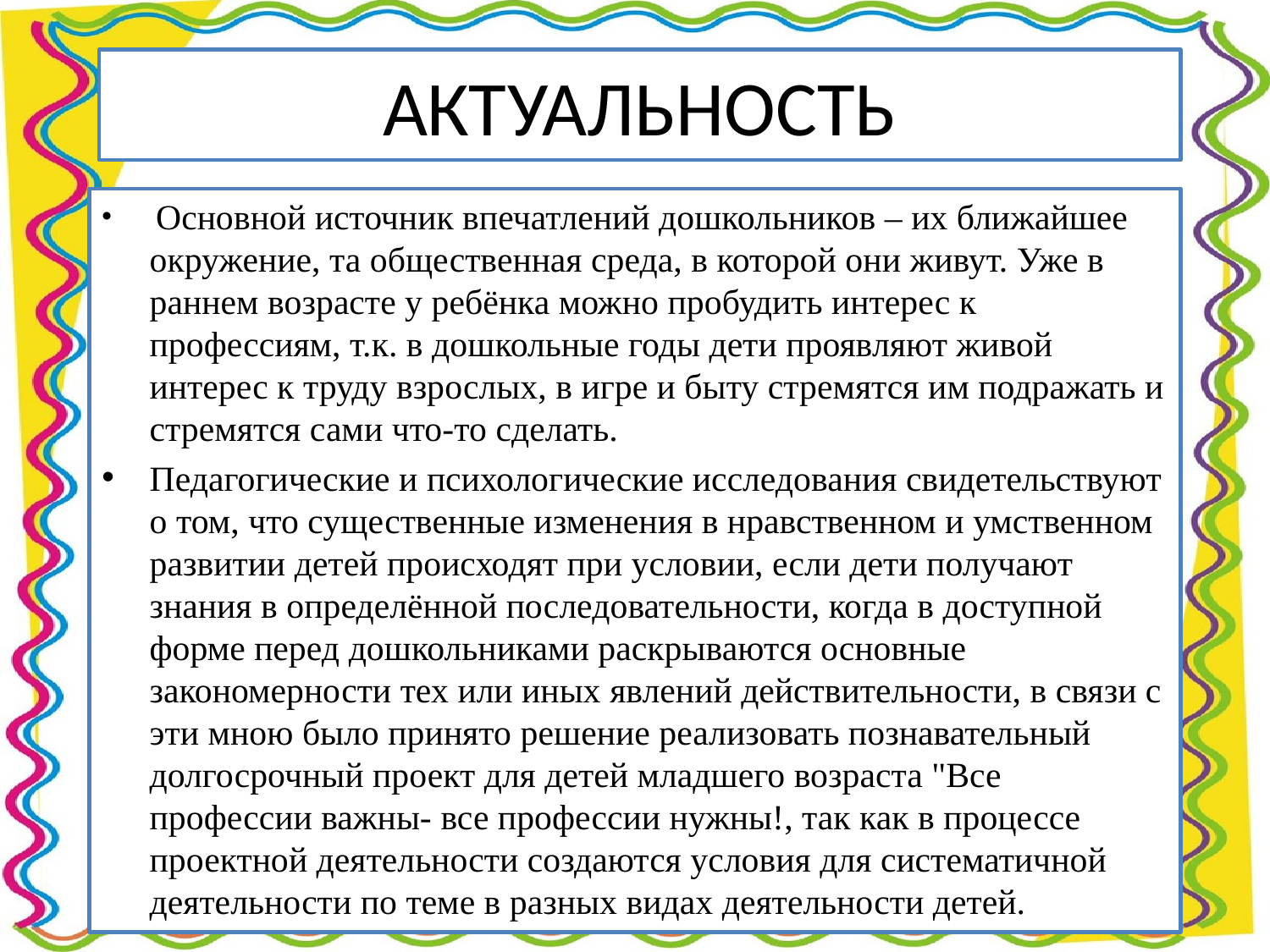

# АКТУАЛЬНОСТЬ
 Основной источник впечатлений дошкольников – их ближайшее окружение, та общественная среда, в которой они живут. Уже в раннем возрасте у ребёнка можно пробудить интерес к профессиям, т.к. в дошкольные годы дети проявляют живой интерес к труду взрослых, в игре и быту стремятся им подражать и стремятся сами что-то сделать.
Педагогические и психологические исследования свидетельствуют о том, что существенные изменения в нравственном и умственном развитии детей происходят при условии, если дети получают знания в определённой последовательности, когда в доступной форме перед дошкольниками раскрываются основные закономерности тех или иных явлений действительности, в связи с эти мною было принято решение реализовать познавательный долгосрочный проект для детей младшего возраста "Все профессии важны- все профессии нужны!, так как в процессе проектной деятельности создаются условия для систематичной деятельности по теме в разных видах деятельности детей.